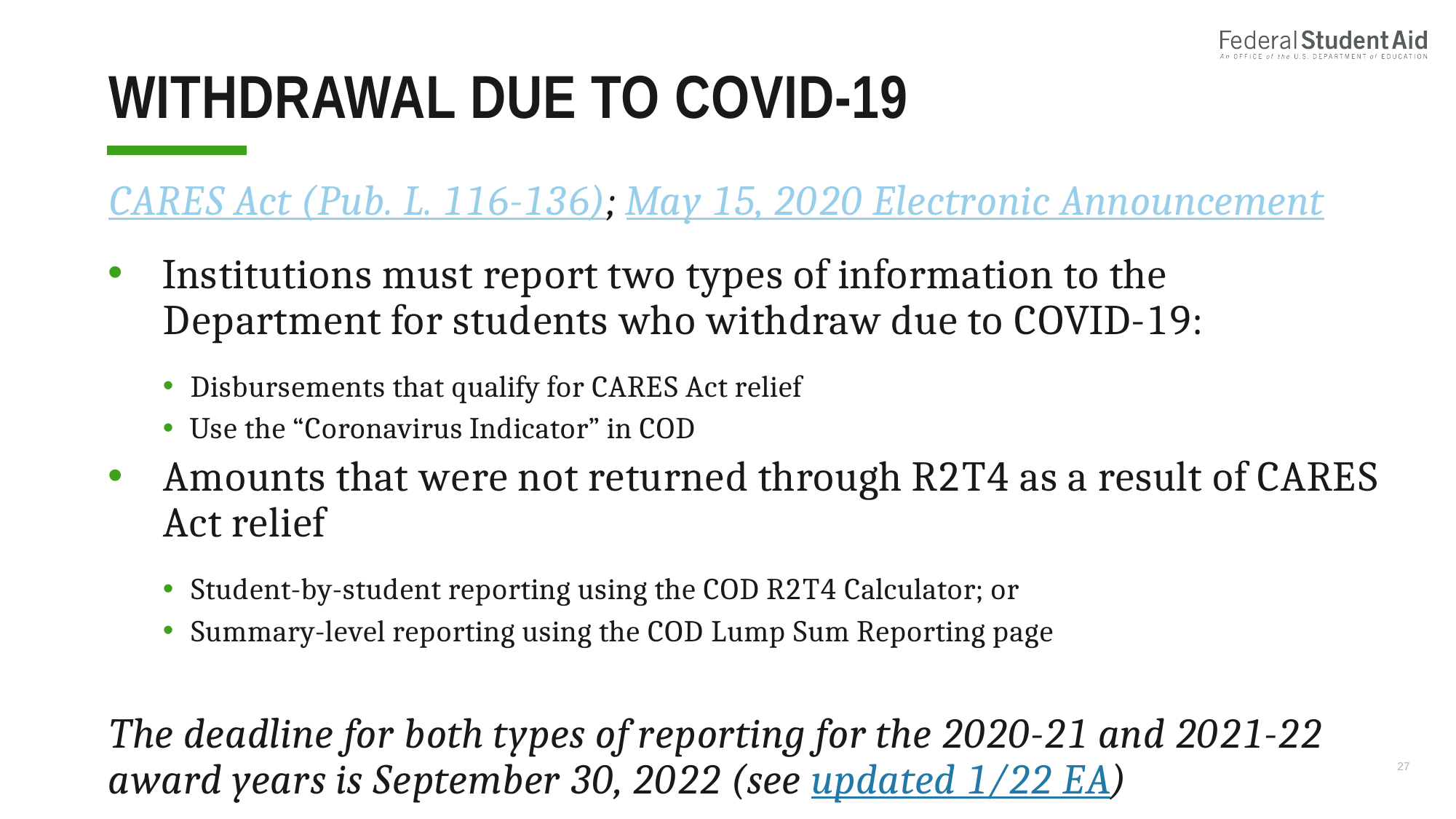

# Withdrawal due to covid-19
CARES Act (Pub. L. 116-136); May 15, 2020 Electronic Announcement
Institutions must report two types of information to the Department for students who withdraw due to COVID-19:
Disbursements that qualify for CARES Act relief
Use the “Coronavirus Indicator” in COD
Amounts that were not returned through R2T4 as a result of CARES Act relief
Student-by-student reporting using the COD R2T4 Calculator; or
Summary-level reporting using the COD Lump Sum Reporting page

The deadline for both types of reporting for the 2020-21 and 2021-22 award years is September 30, 2022 (see updated 1/22 EA)

27